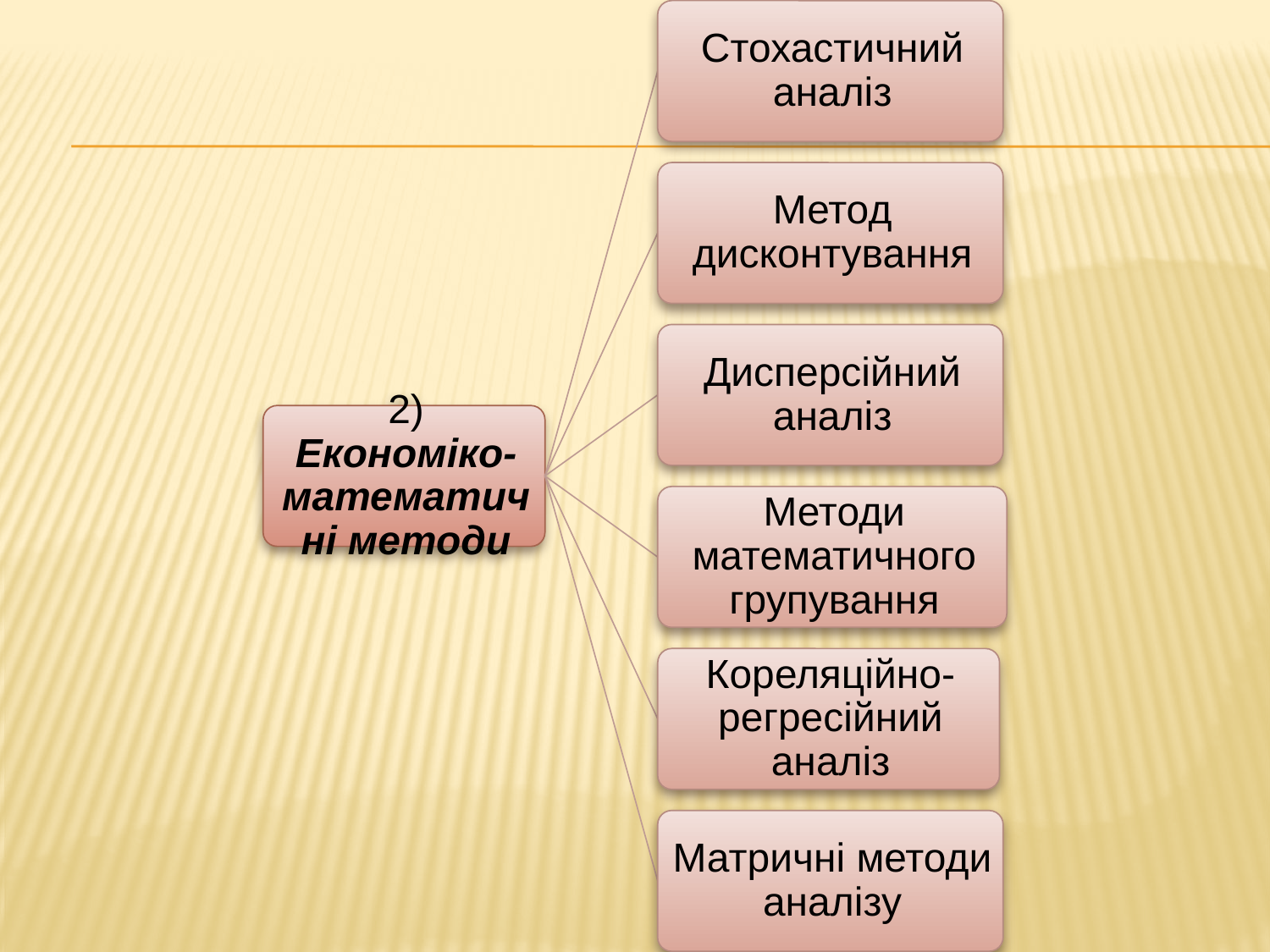

2) Економіко-математичні методи

Стохастичний аналіз

Метод дисконтування

Дисперсійний аналіз

Методи математичного групування

Кореляційно-регресійний аналіз

Матричні методи аналізу